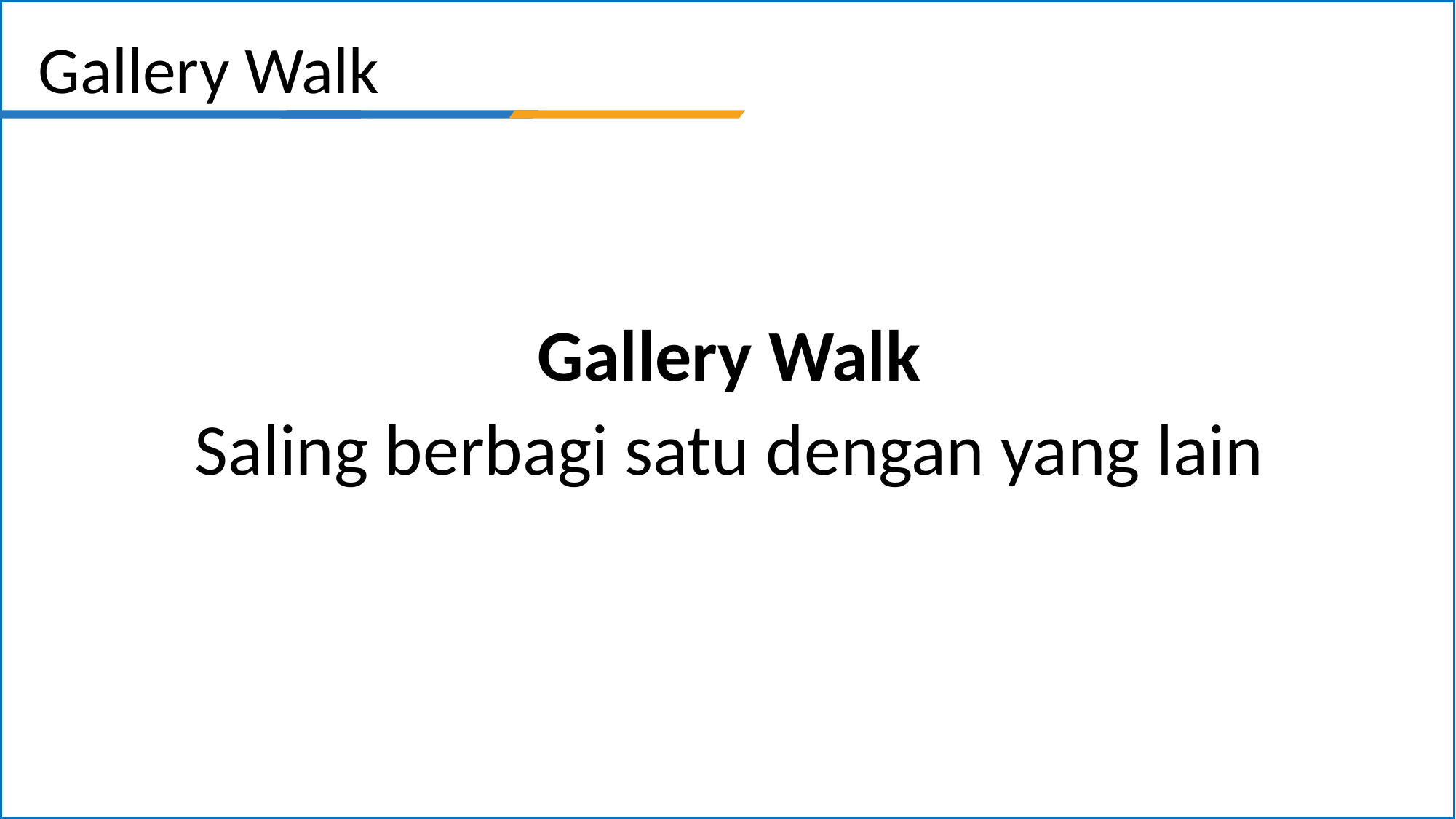

# Gallery Walk

Gallery Walk
Saling berbagi satu dengan yang lain